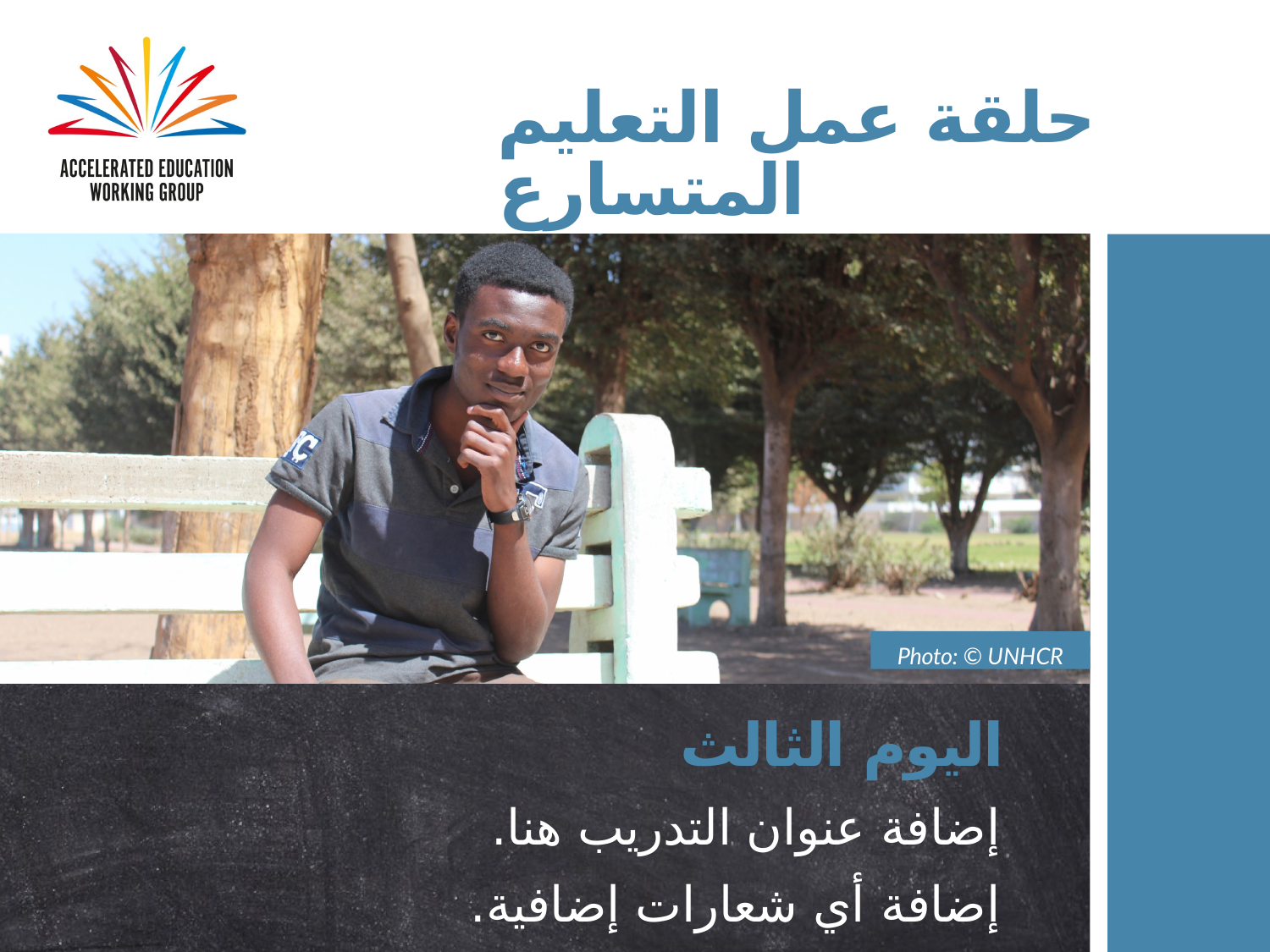

# حلقة عمل التعليم المتسارع

Photo: © UNHCR
اليوم الثالث
إضافة عنوان التدريب هنا.
إضافة أي شعارات إضافية.